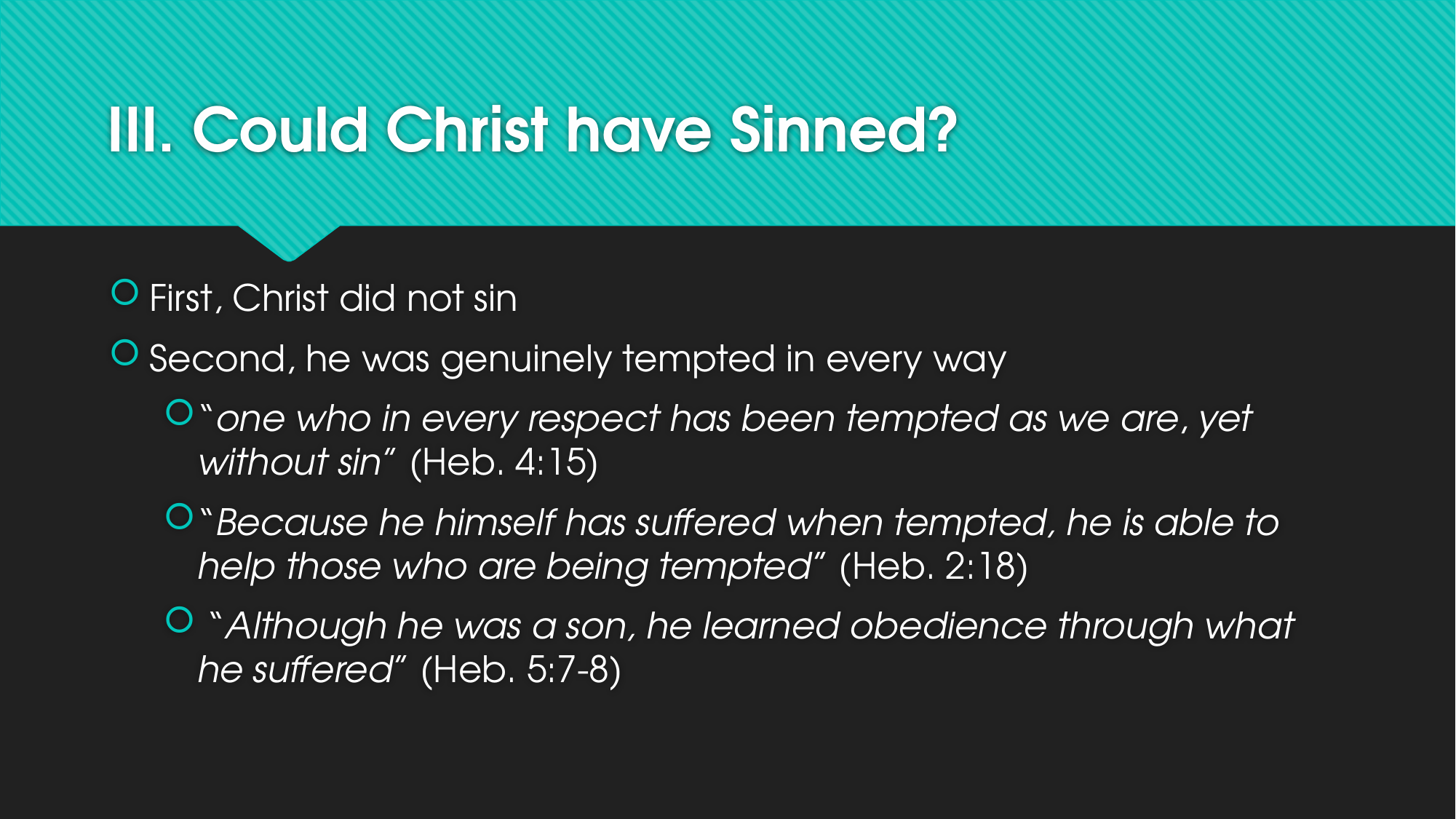

# III. Could Christ have Sinned?
First, Christ did not sin
Second, he was genuinely tempted in every way
“one who in every respect has been tempted as we are, yet without sin” (Heb. 4:15)
“Because he himself has suffered when tempted, he is able to help those who are being tempted” (Heb. 2:18)
 “Although he was a son, he learned obedience through what he suffered” (Heb. 5:7-8)